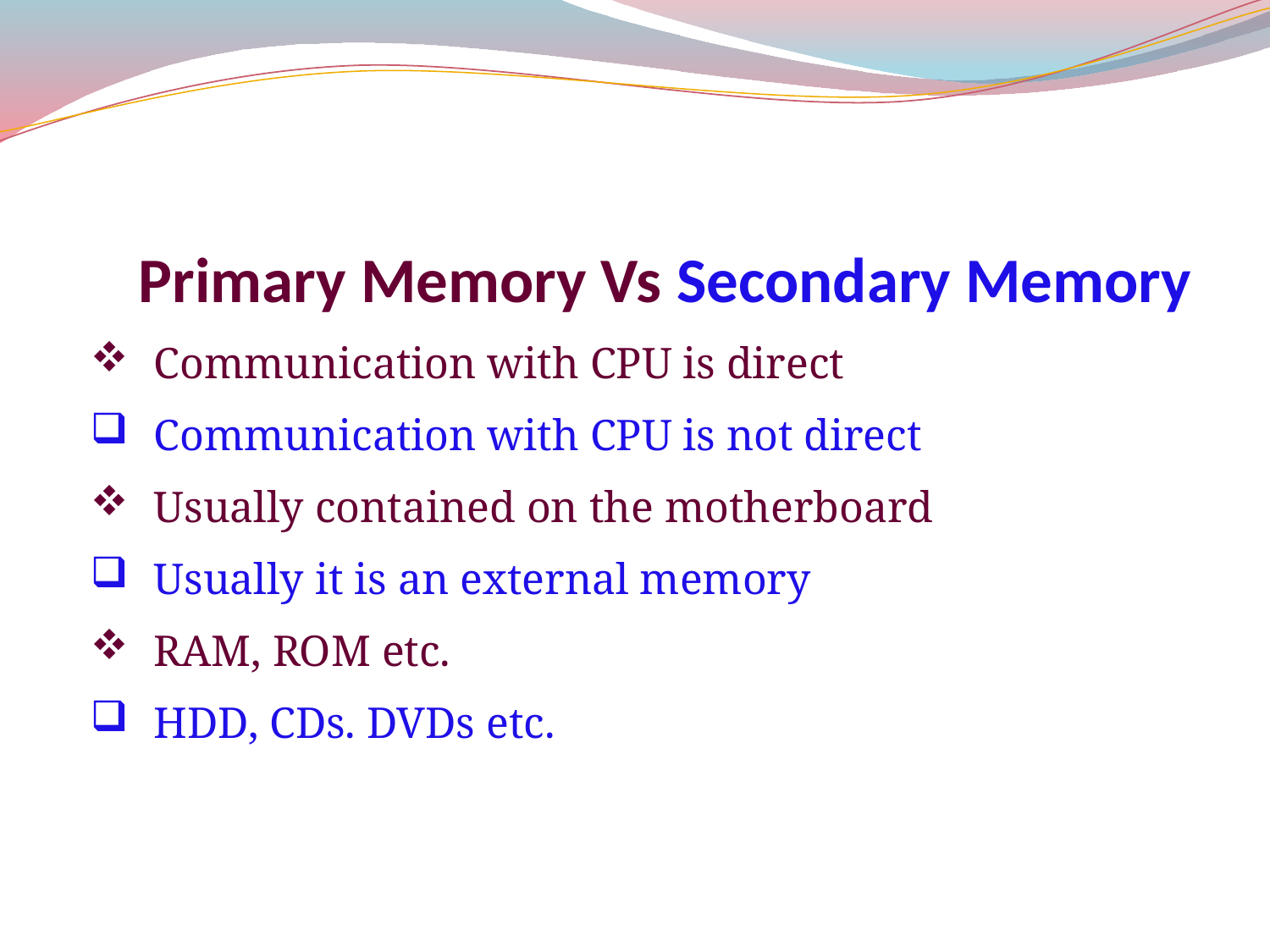

Primary Memory Vs Secondary Memory
Communication with CPU is direct
Communication with CPU is not direct
Usually contained on the motherboard
Usually it is an external memory
RAM, ROM etc.
HDD, CDs. DVDs etc.